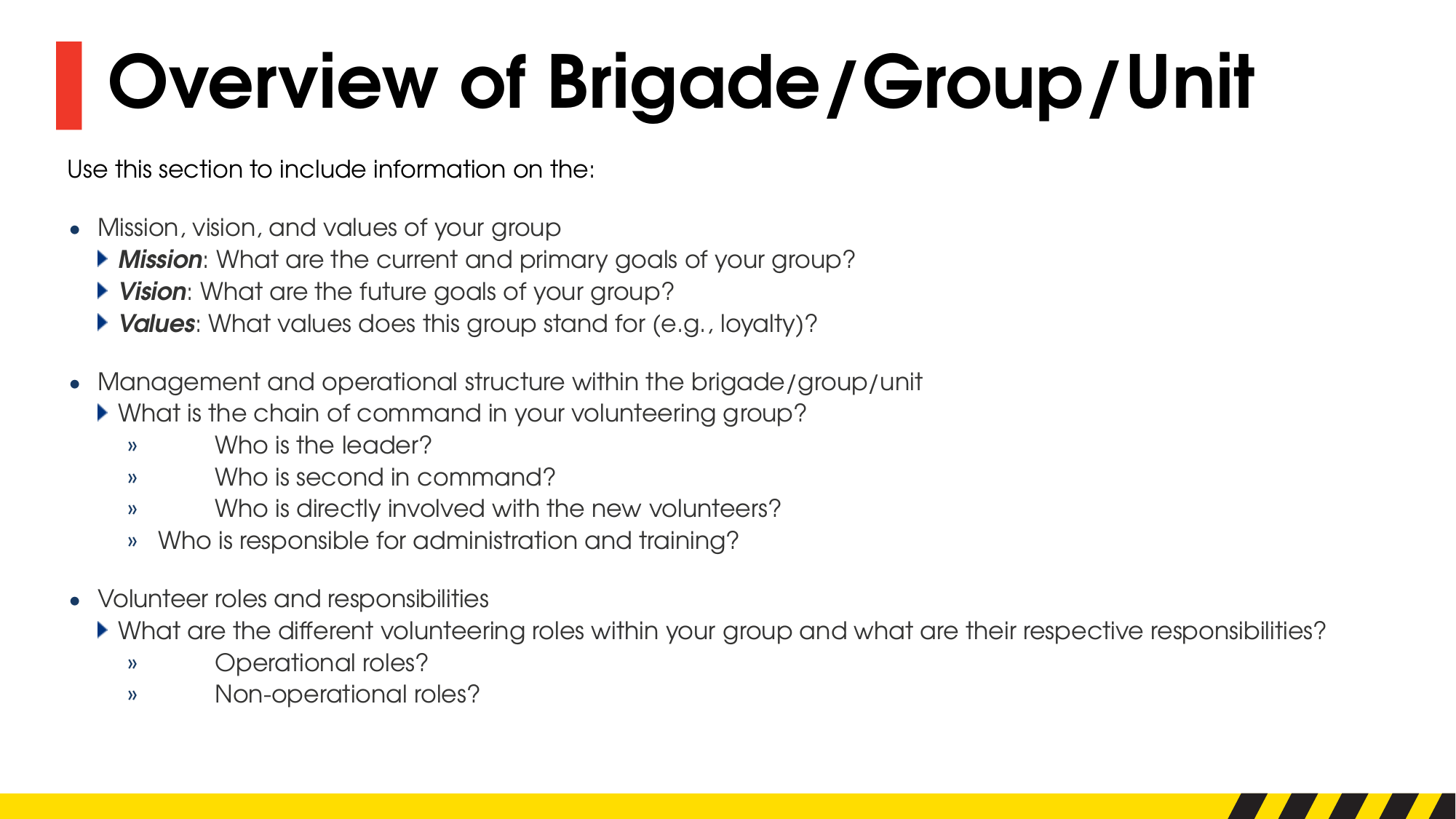

▌Overview of Brigade/Group/Unit
Use this section to include information on the:

•	Mission, vision, and values of your group
Mission: What are the current and primary goals of your group?
Vision: What are the future goals of your group?
Values: What values does this group stand for (e.g., loyalty)?

•	Management and operational structure within the brigade/group/unit
What is the chain of command in your volunteering group?
»	Who is the leader?
»	Who is second in command?
»	Who is directly involved with the new volunteers?
»   Who is responsible for administration and training?

•	Volunteer roles and responsibilities
What are the different volunteering roles within your group and what are their respective responsibilities?
»	Operational roles?
»	Non-operational roles?